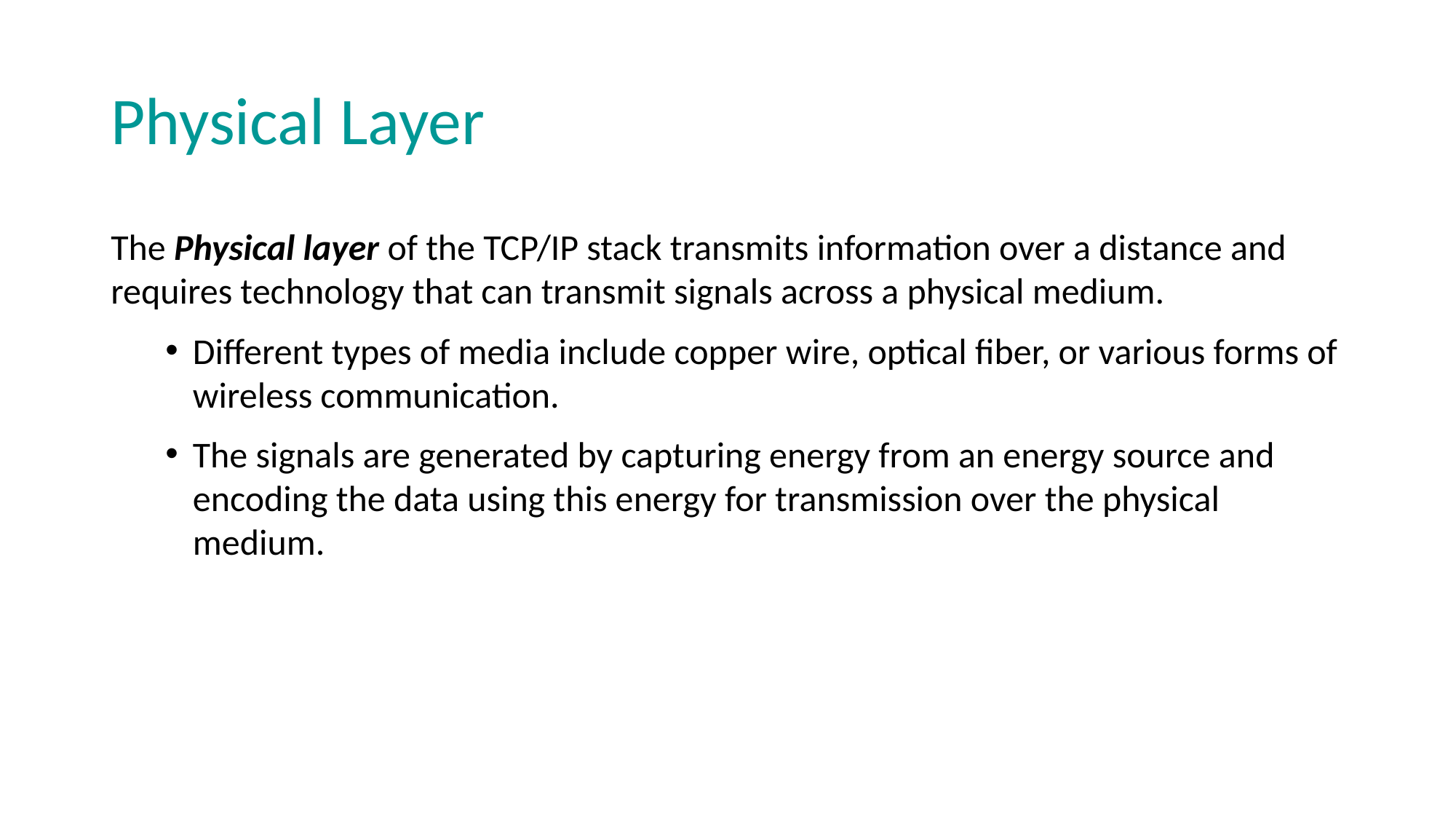

# Physical Layer
The Physical layer of the TCP/IP stack transmits information over a distance and requires technology that can transmit signals across a physical medium.
Different types of media include copper wire, optical fiber, or various forms of wireless communication.
The signals are generated by capturing energy from an energy source and encoding the data using this energy for transmission over the physical medium.